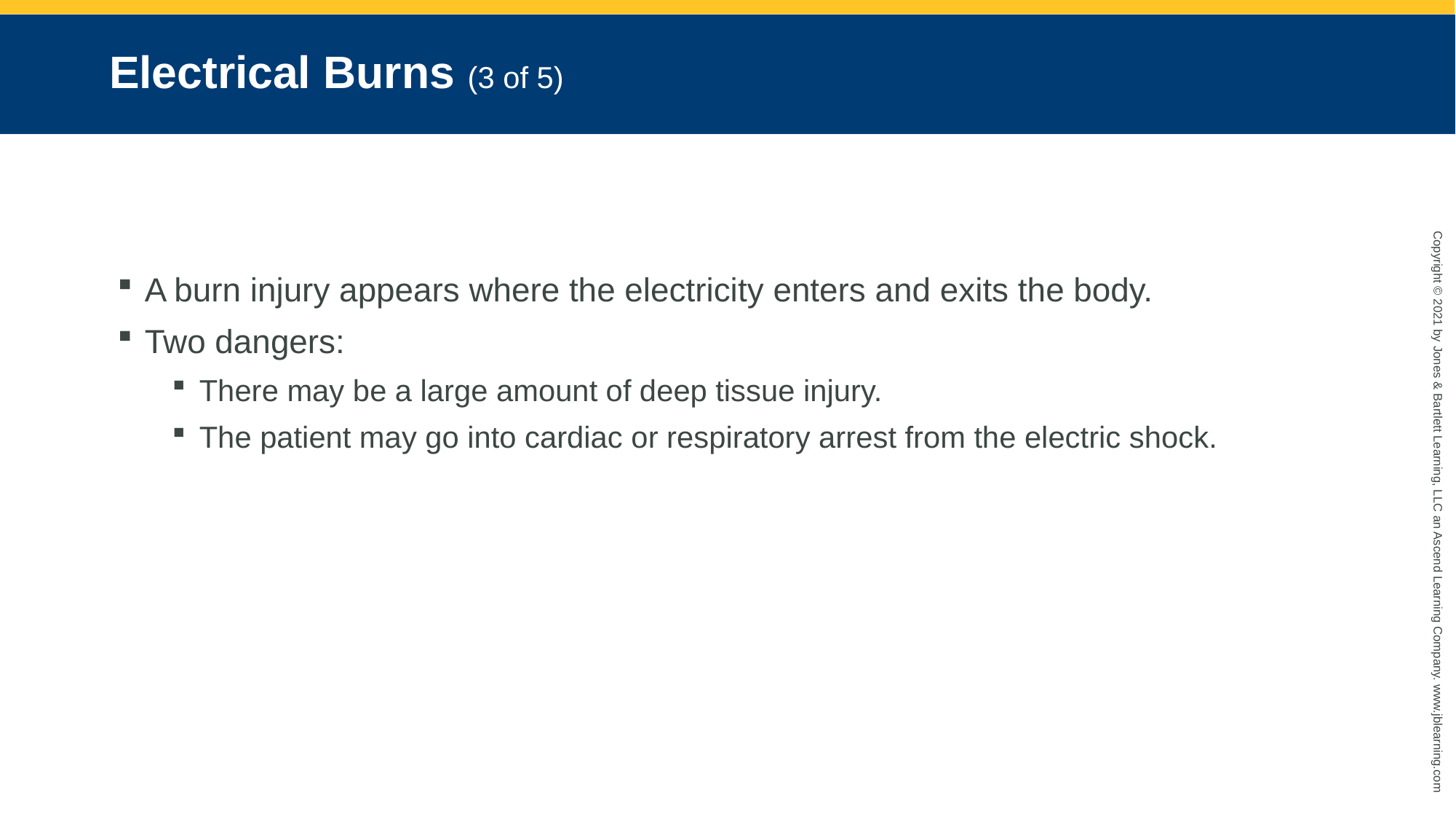

# Electrical Burns (3 of 5)
A burn injury appears where the electricity enters and exits the body.
Two dangers:
There may be a large amount of deep tissue injury.
The patient may go into cardiac or respiratory arrest from the electric shock.